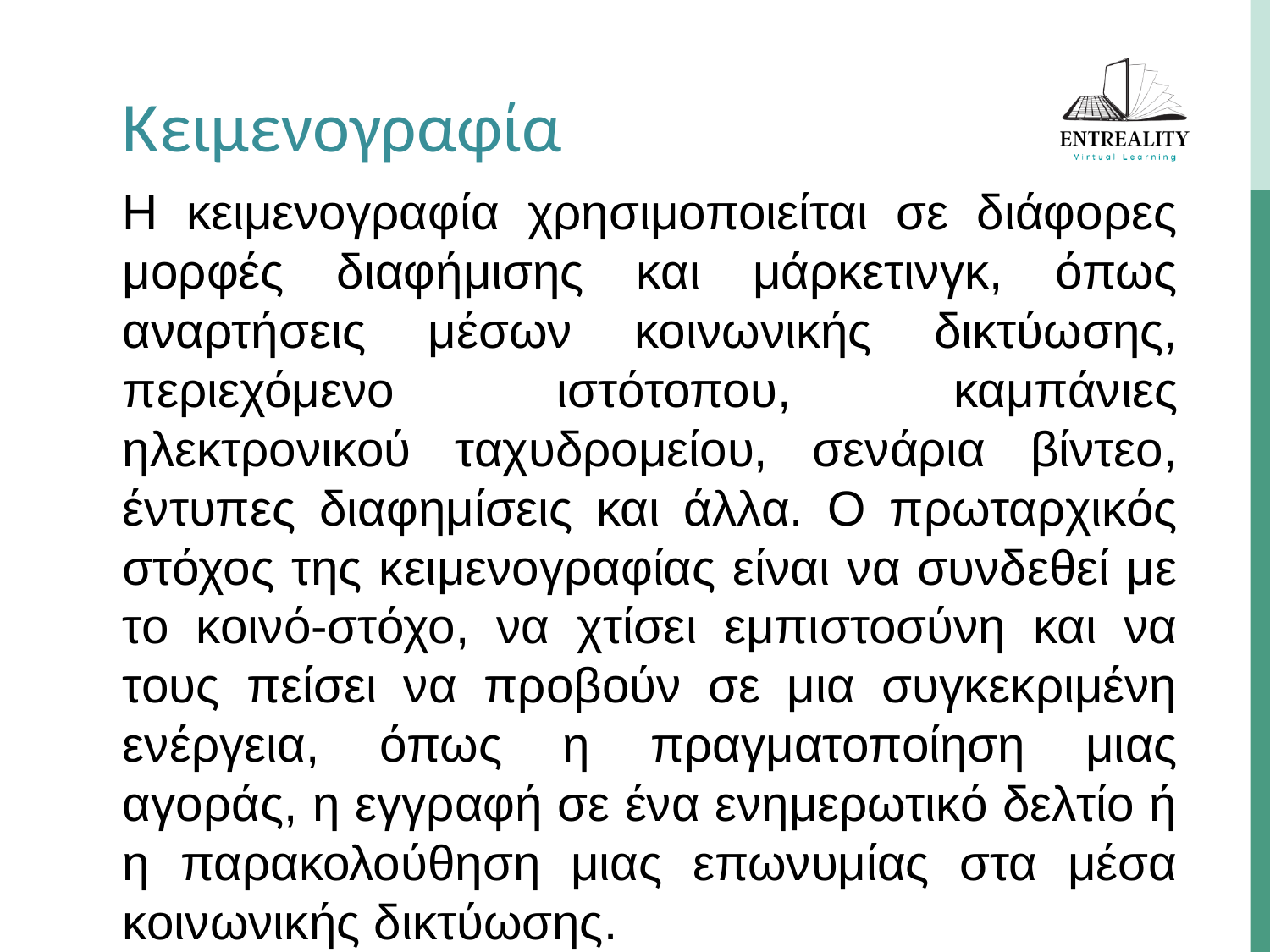

Κειμενογραφία

Η κειμενογραφία χρησιμοποιείται σε διάφορες μορφές διαφήμισης και μάρκετινγκ, όπως αναρτήσεις μέσων κοινωνικής δικτύωσης, περιεχόμενο ιστότοπου, καμπάνιες ηλεκτρονικού ταχυδρομείου, σενάρια βίντεο, έντυπες διαφημίσεις και άλλα. Ο πρωταρχικός στόχος της κειμενογραφίας είναι να συνδεθεί με το κοινό-στόχο, να χτίσει εμπιστοσύνη και να τους πείσει να προβούν σε μια συγκεκριμένη ενέργεια, όπως η πραγματοποίηση μιας αγοράς, η εγγραφή σε ένα ενημερωτικό δελτίο ή η παρακολούθηση μιας επωνυμίας στα μέσα κοινωνικής δικτύωσης.